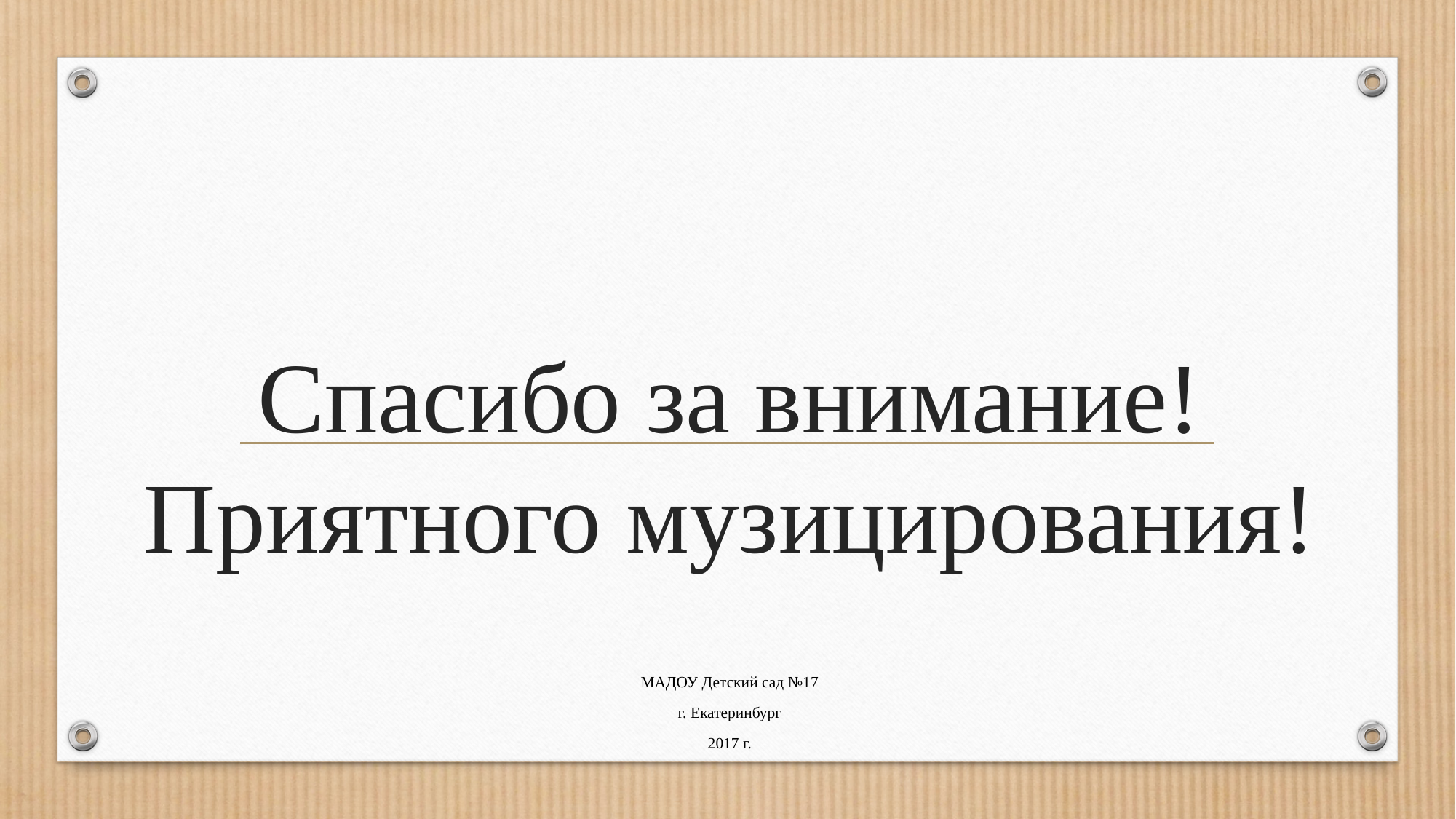

# Спасибо за внимание! Приятного музицирования!
МАДОУ Детский сад №17
г. Екатеринбург
2017 г.